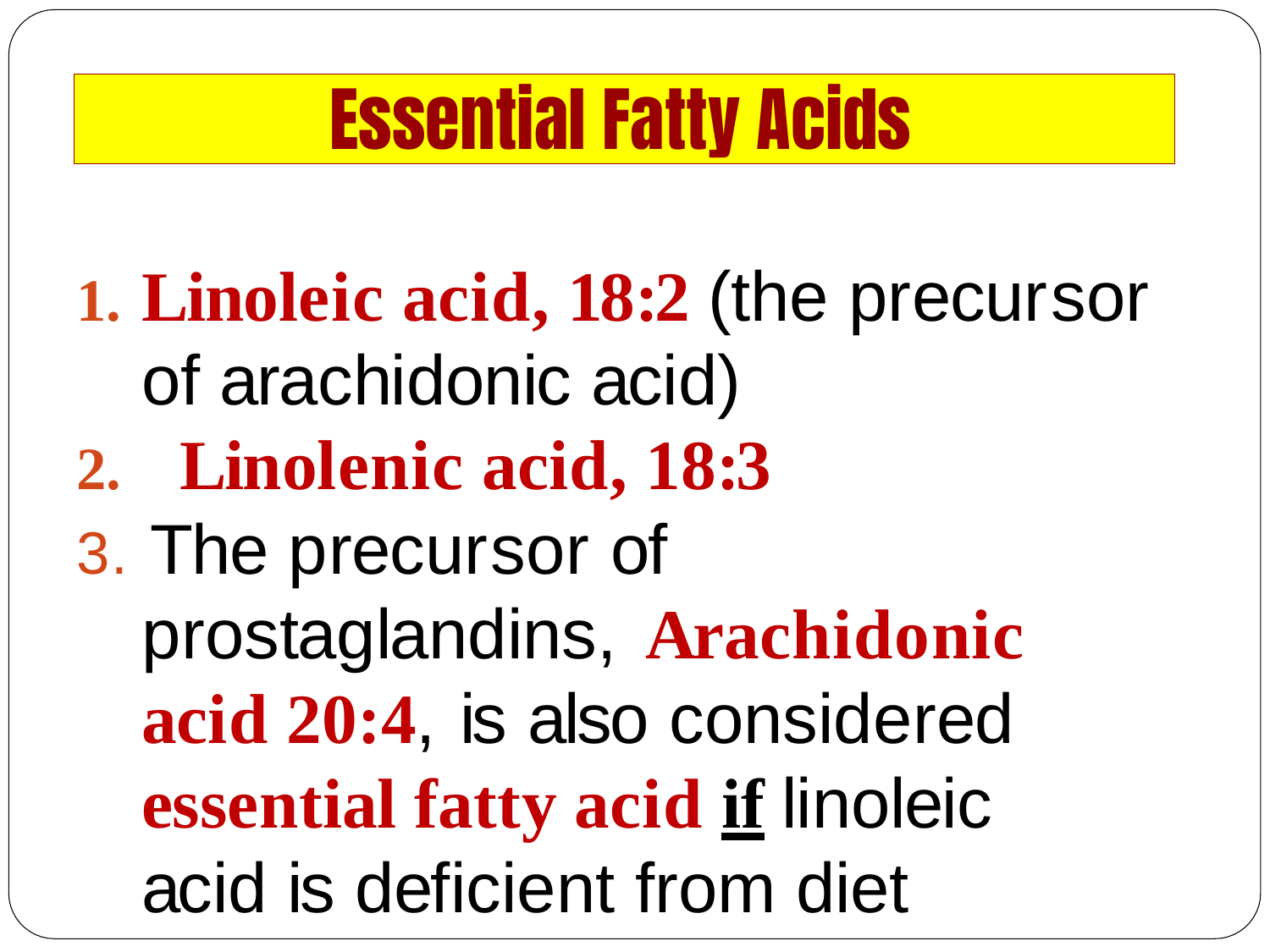

Essential Fatty Acids
Linoleic acid, 18:2 (the precursor of arachidonic acid)
Linolenic acid, 18:3
3. The precursor of prostaglandins, Arachidonic acid 20:4, is also considered essential fatty acid if linoleic acid is deficient from diet